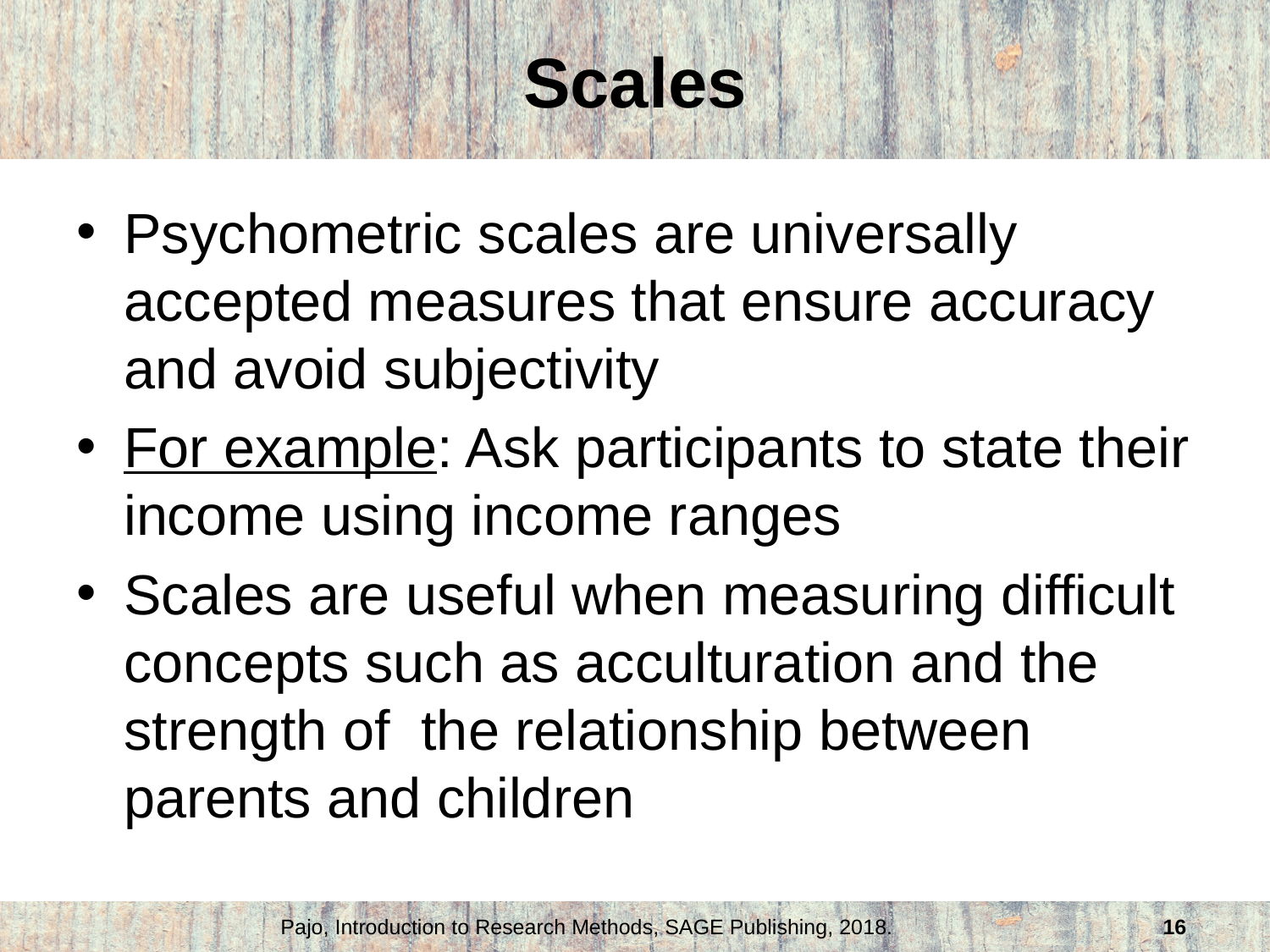

# Scales
Psychometric scales are universally accepted measures that ensure accuracy and avoid subjectivity
For example: Ask participants to state their income using income ranges
Scales are useful when measuring difficult concepts such as acculturation and the strength of  the relationship between parents and children
Pajo, Introduction to Research Methods, SAGE Publishing, 2018.
16